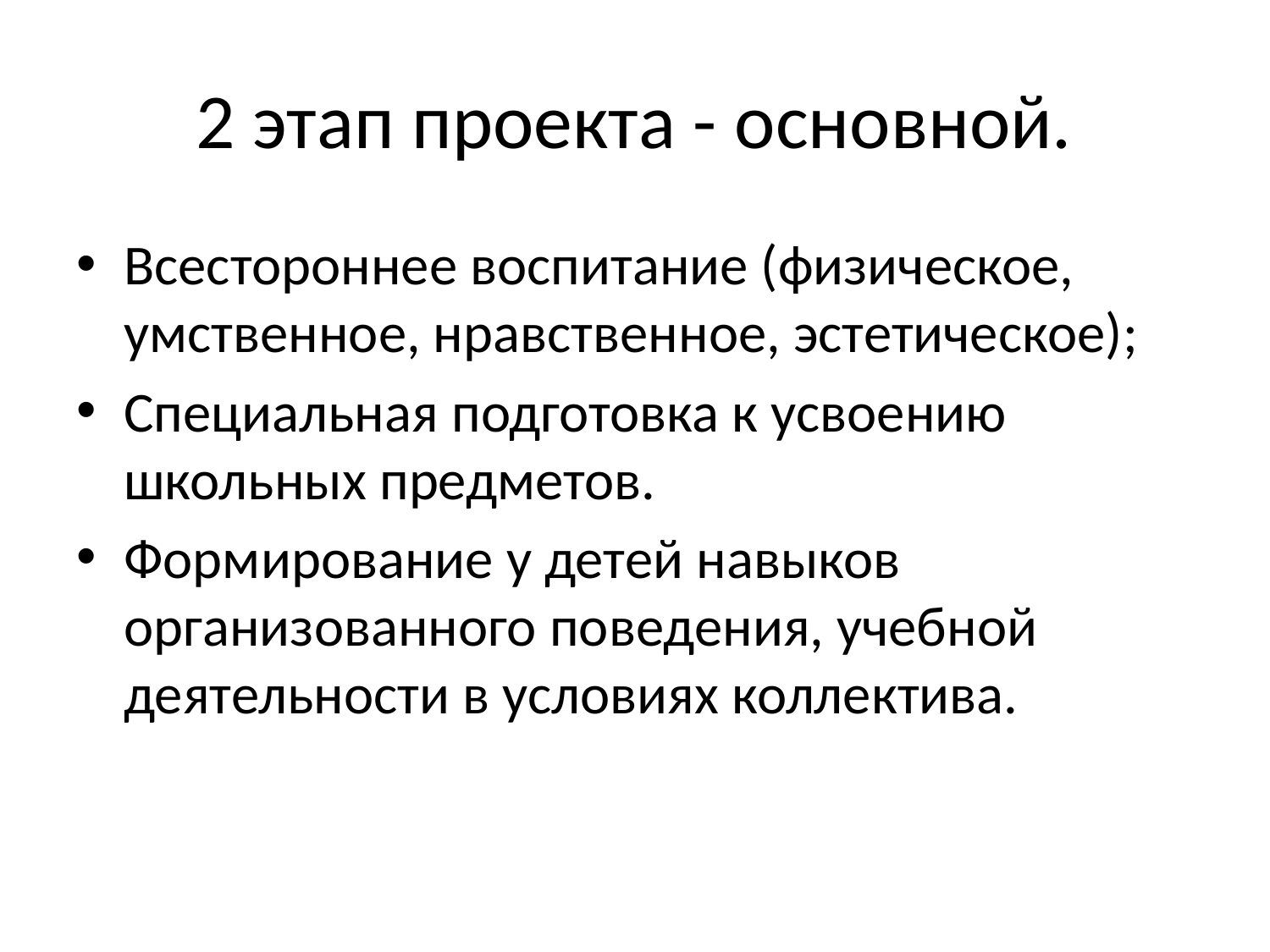

# 2 этап проекта - основной.
Всестороннее воспитание (физическое, умственное, нравственное, эстетическое);
Специальная подготовка к усвоению школьных предметов.
Формирование у детей навыков организованного поведения, учебной деятельности в условиях коллектива.